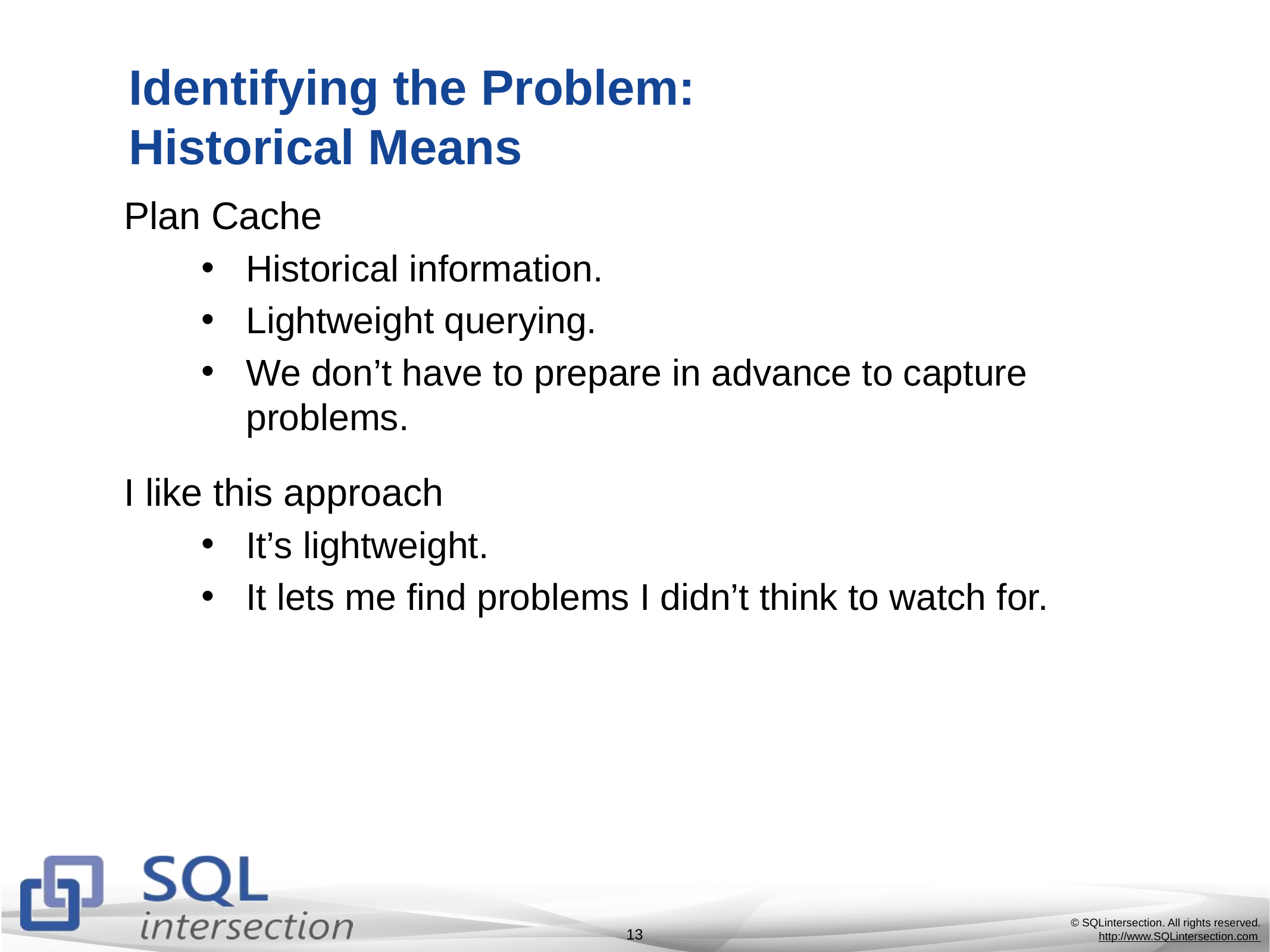

# Identifying the Problem: Historical Means
Plan Cache
Historical information.
Lightweight querying.
We don’t have to prepare in advance to capture problems.
I like this approach
It’s lightweight.
It lets me find problems I didn’t think to watch for.